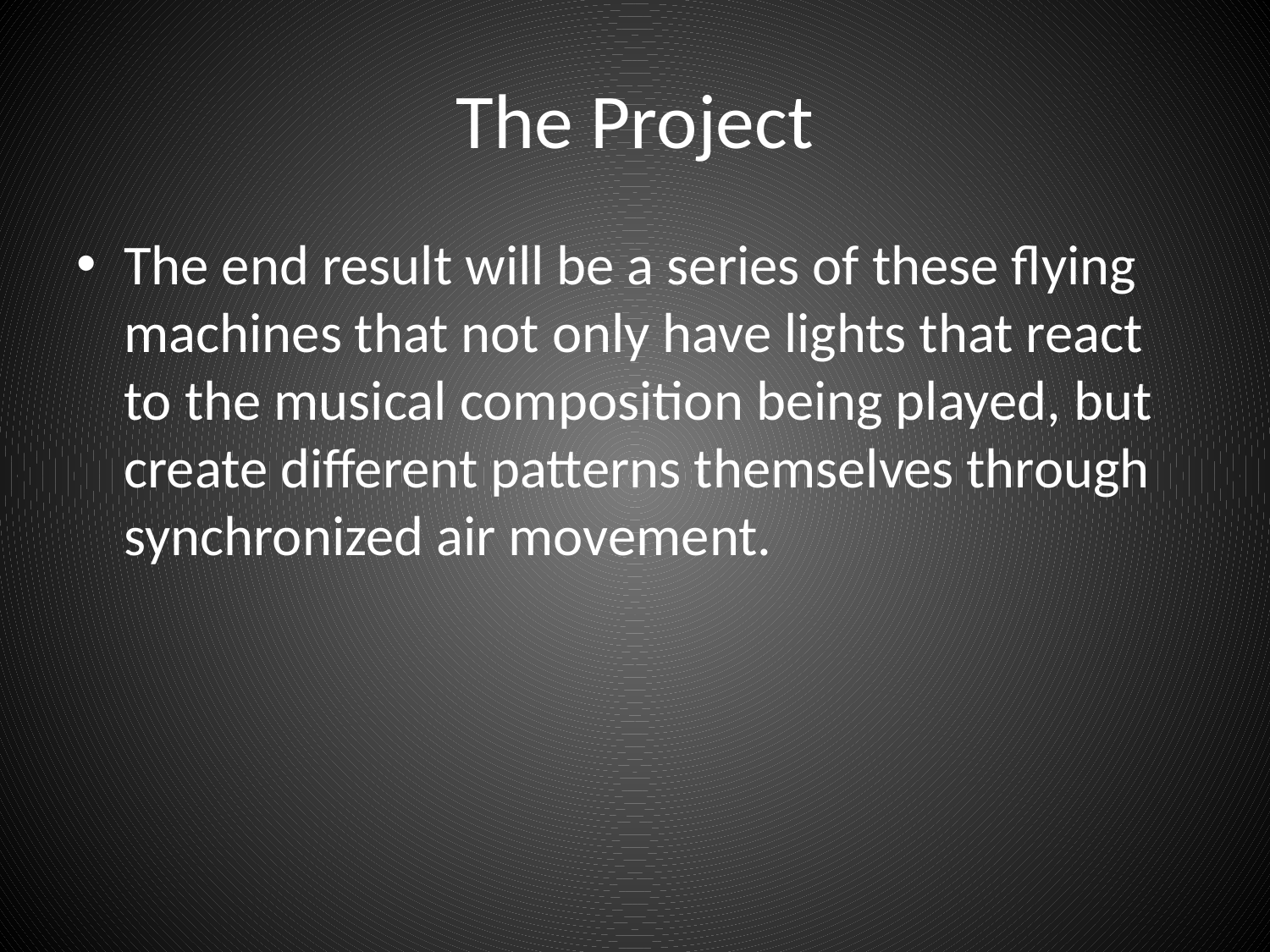

# The Project
The end result will be a series of these flying machines that not only have lights that react to the musical composition being played, but create different patterns themselves through synchronized air movement.